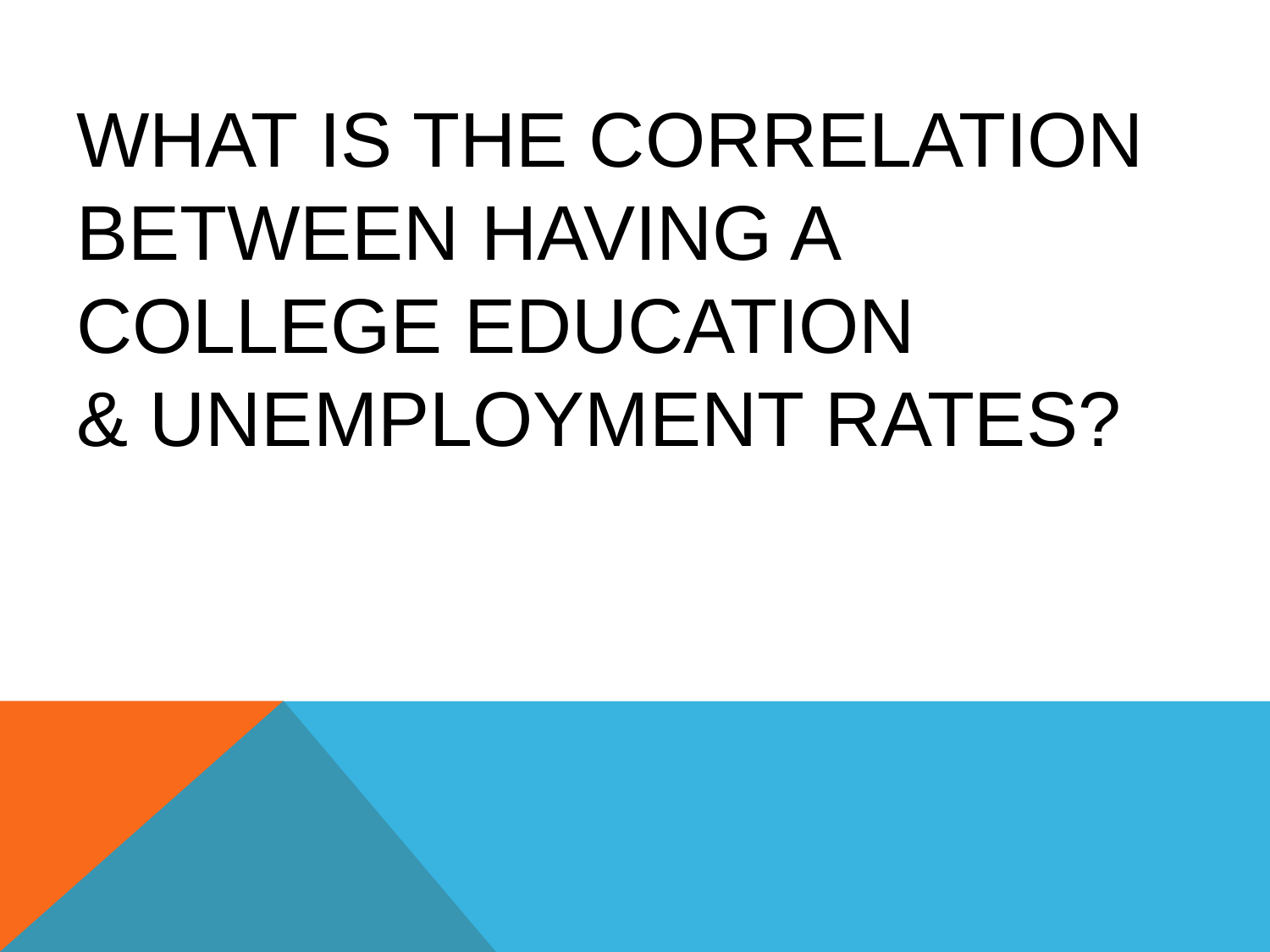

# What is the Correlation between having a College Education & Unemployment Rates?